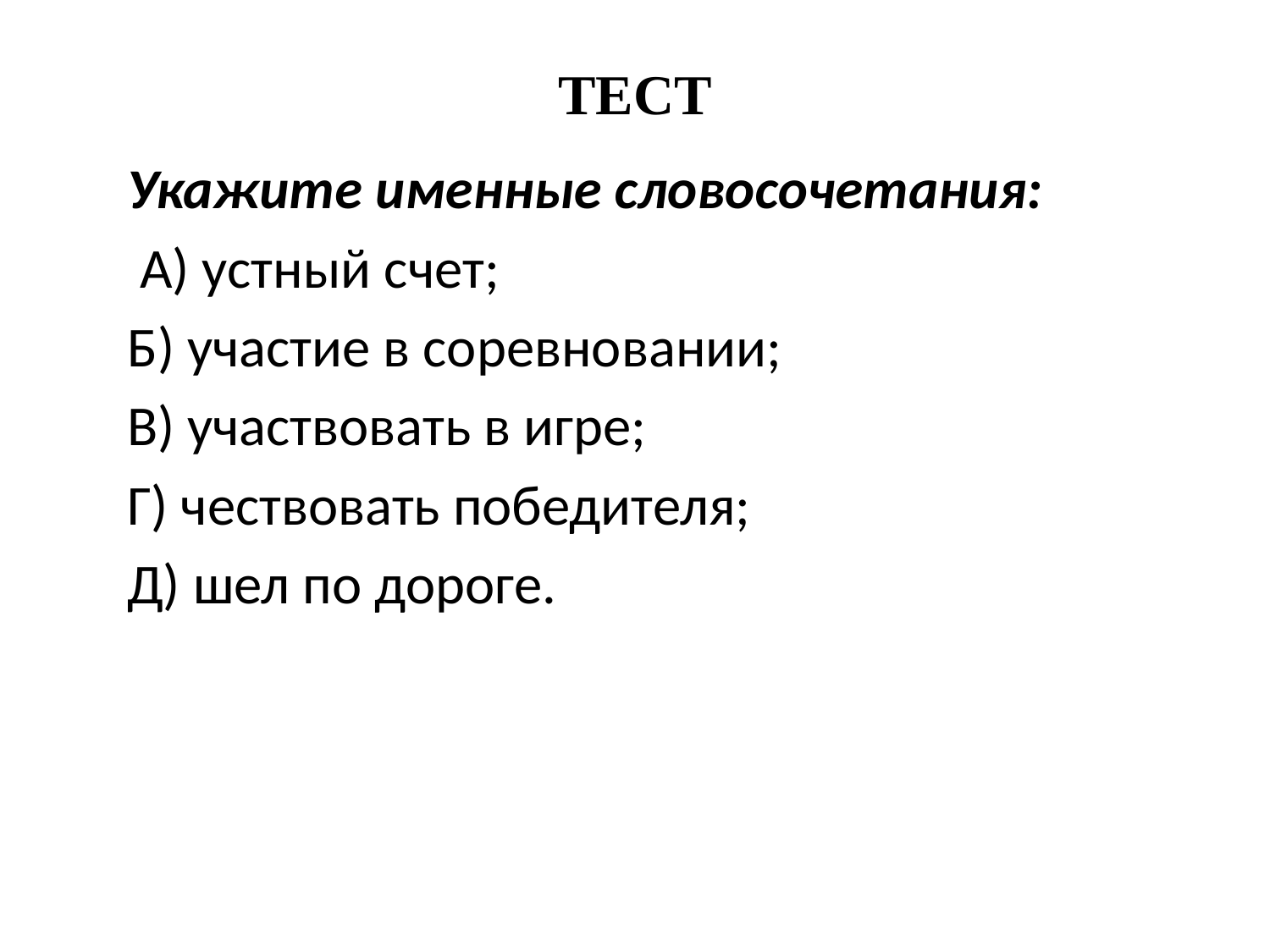

# ТЕСТ
    Укажите именные словосочетания:
     А) устный счет;
    Б) участие в соревновании;
    В) участвовать в игре;
    Г) чествовать победителя;
    Д) шел по дороге.